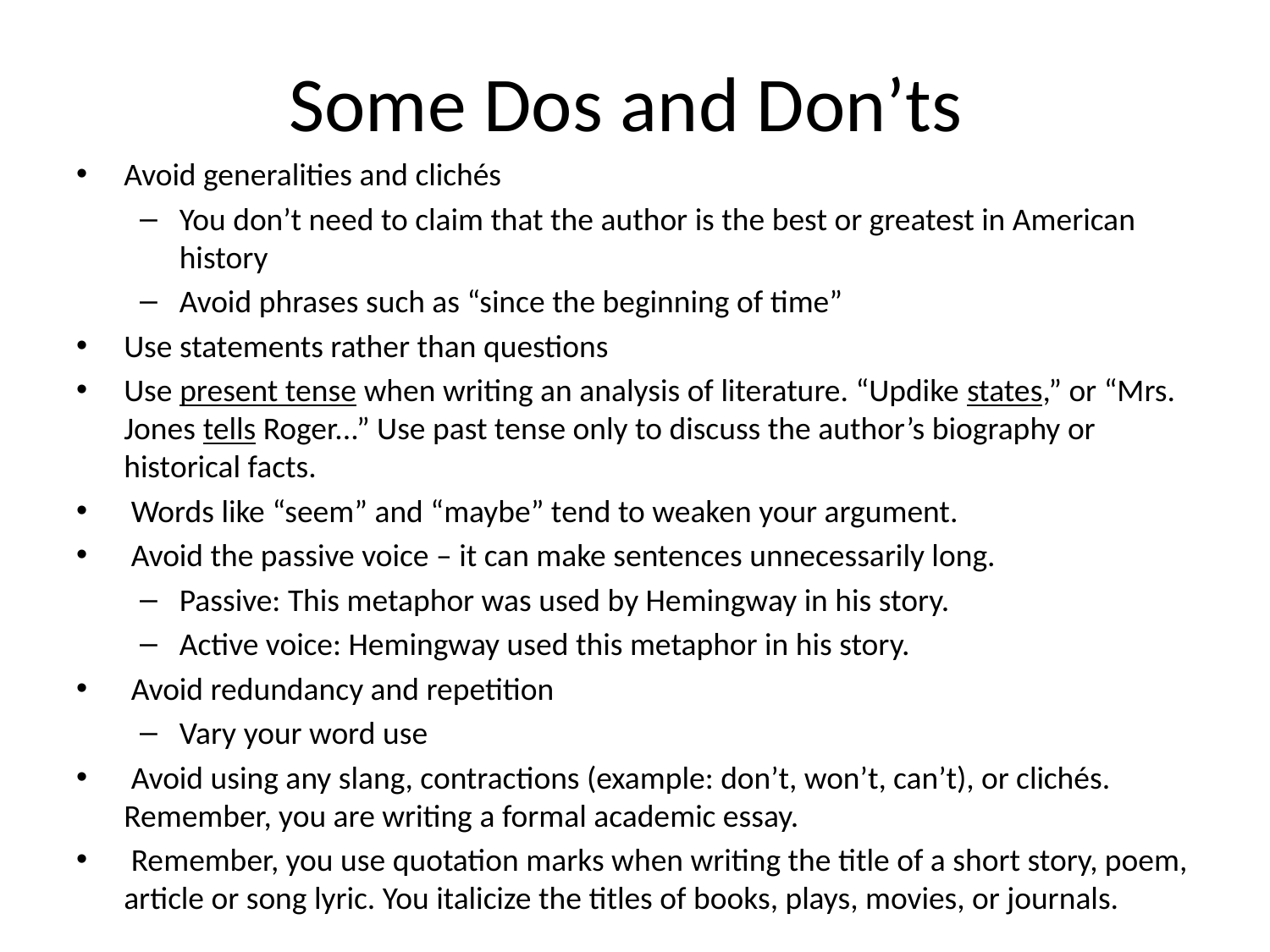

# Some Dos and Don’ts
Avoid generalities and clichés
You don’t need to claim that the author is the best or greatest in American history
Avoid phrases such as “since the beginning of time”
Use statements rather than questions
Use present tense when writing an analysis of literature. “Updike states,” or “Mrs. Jones tells Roger...” Use past tense only to discuss the author’s biography or historical facts.
 Words like “seem” and “maybe” tend to weaken your argument.
 Avoid the passive voice – it can make sentences unnecessarily long.
Passive: This metaphor was used by Hemingway in his story.
Active voice: Hemingway used this metaphor in his story.
 Avoid redundancy and repetition
Vary your word use
 Avoid using any slang, contractions (example: don’t, won’t, can’t), or clichés. Remember, you are writing a formal academic essay.
 Remember, you use quotation marks when writing the title of a short story, poem, article or song lyric. You italicize the titles of books, plays, movies, or journals.